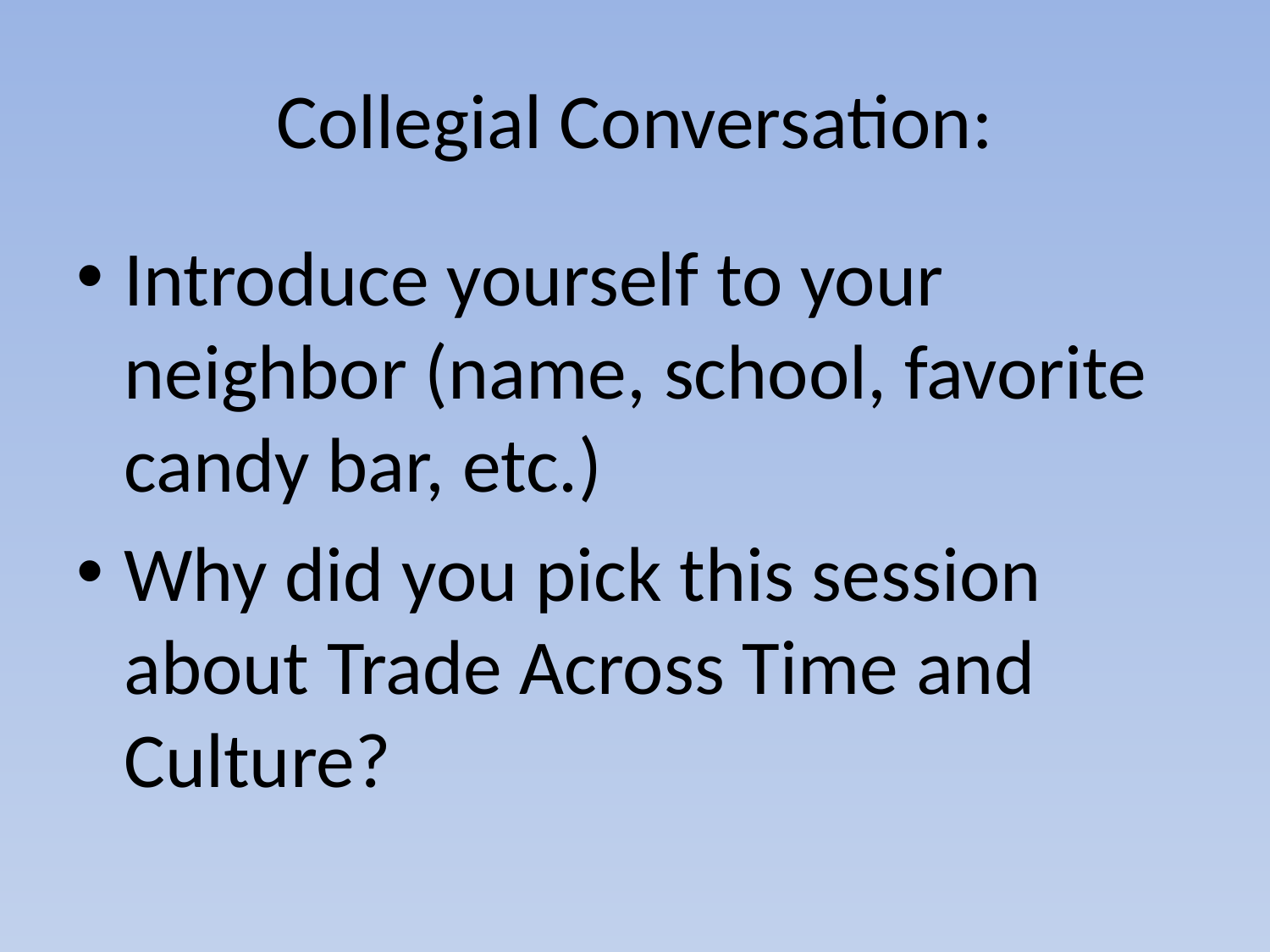

# Collegial Conversation:
Introduce yourself to your neighbor (name, school, favorite candy bar, etc.)
Why did you pick this session about Trade Across Time and Culture?